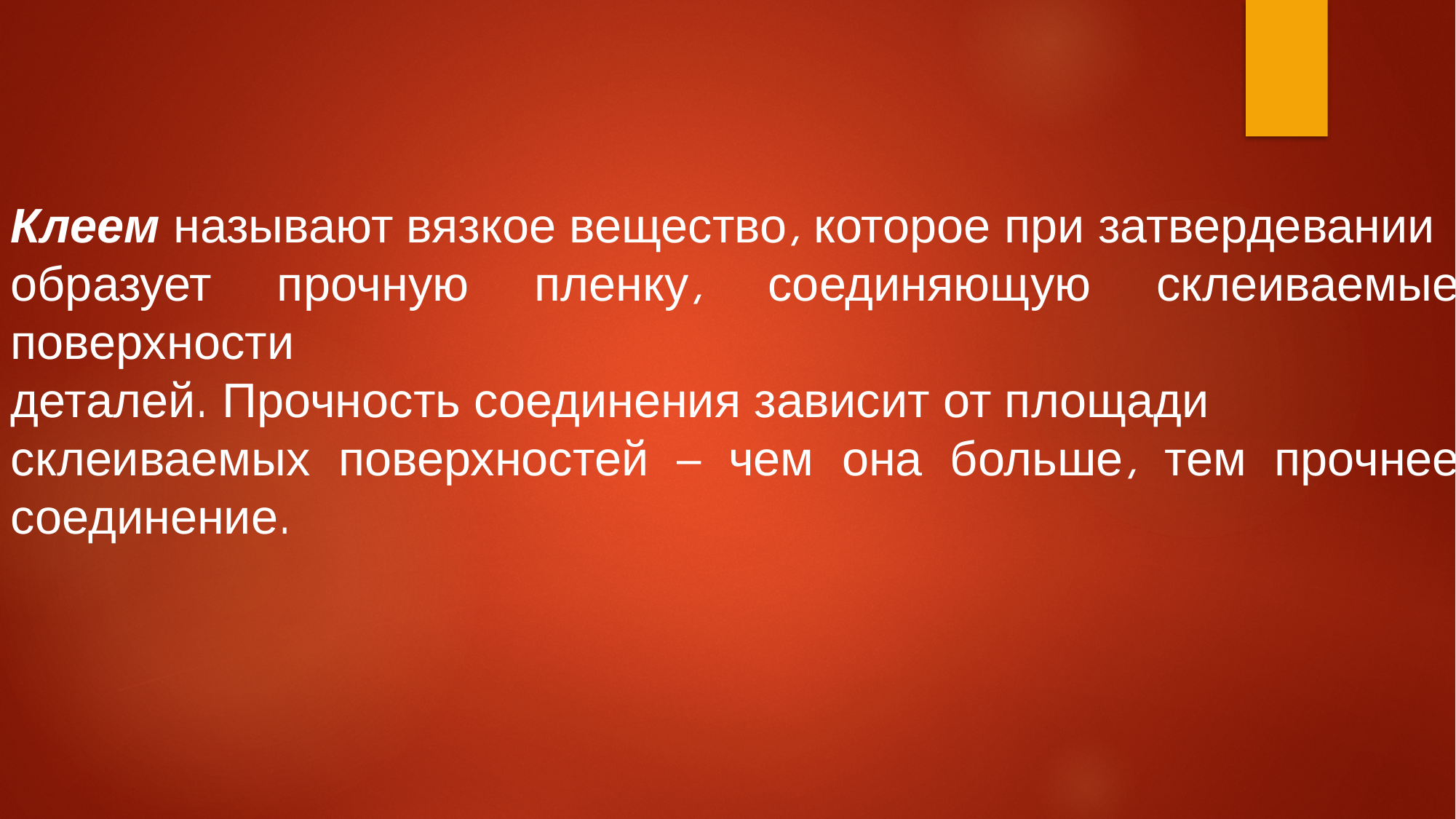

Клеем называют вязкое вещество, которое при затвердевании
образует прочную пленку, соединяющую склеиваемые поверхности
деталей. Прочность соединения зависит от площади
склеиваемых поверхностей – чем она больше, тем прочнее соединение.